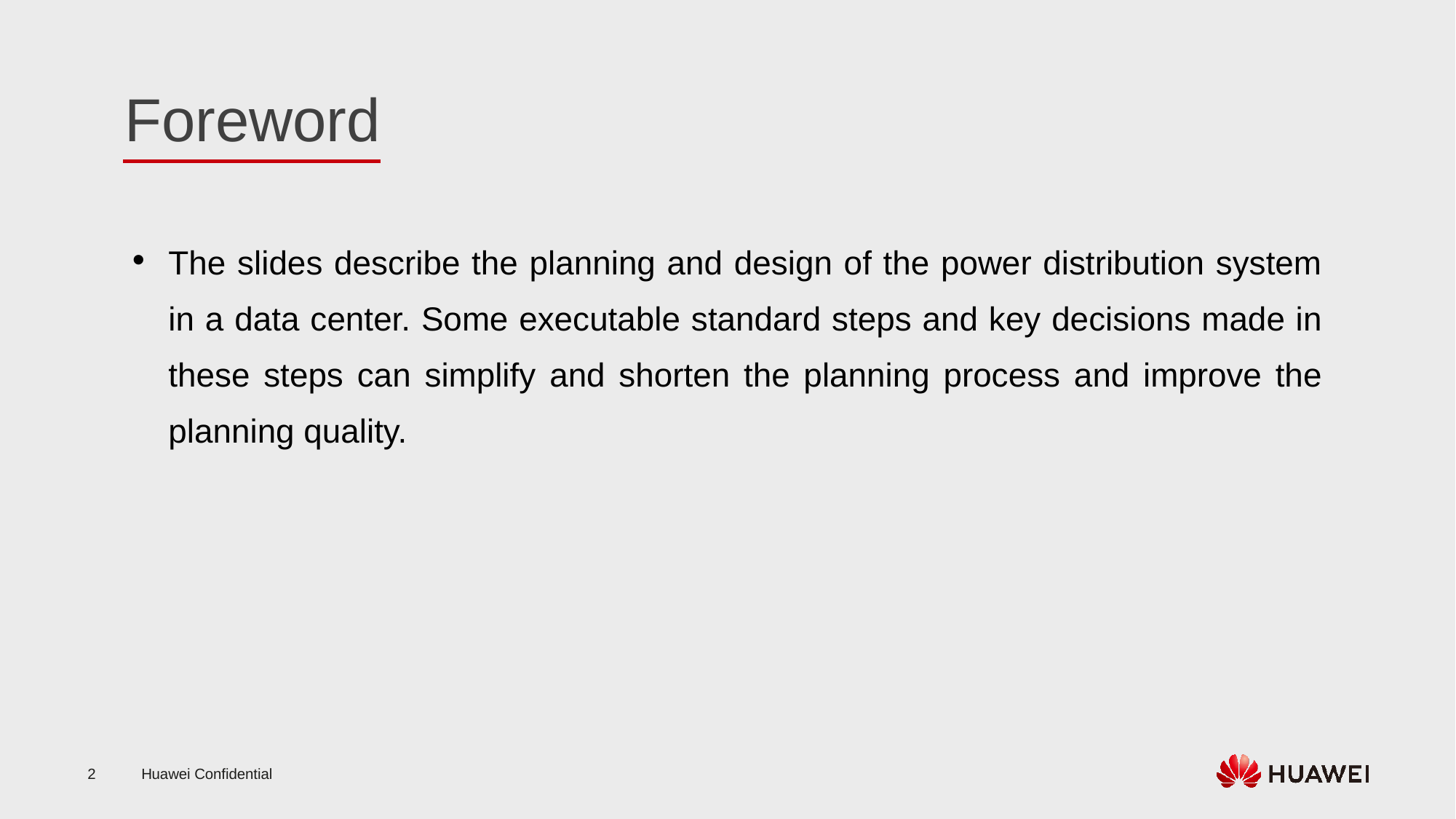

The slides describe the planning and design of the power distribution system in a data center. Some executable standard steps and key decisions made in these steps can simplify and shorten the planning process and improve the planning quality.